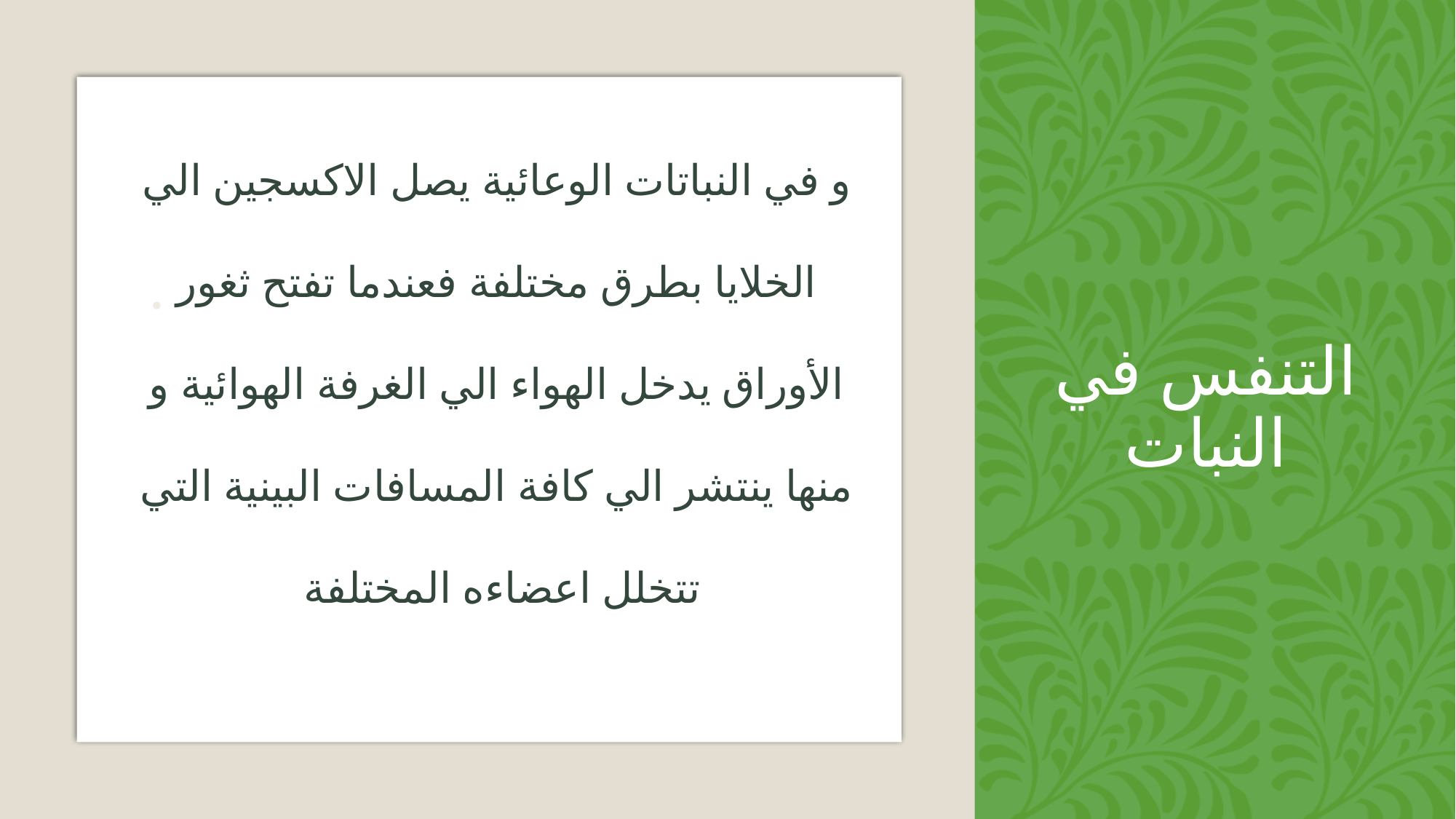

# التنفس في النبات

و في النباتات الوعائية يصل الاكسجين الي الخلايا بطرق مختلفة فعندما تفتح ثغور الأوراق يدخل الهواء الي الغرفة الهوائية و منها ينتشر الي كافة المسافات البينية التي تتخلل اعضاءه المختلفة
يمتص النبات الاخضر الطاقة الضوئية من الشمس و ذلك اثناء عملية البناء الضوئي ليحولها الي طاقة كيميائية تخزن في صورة جزيئات عضوية الجلوكوز غنية بالطاقة